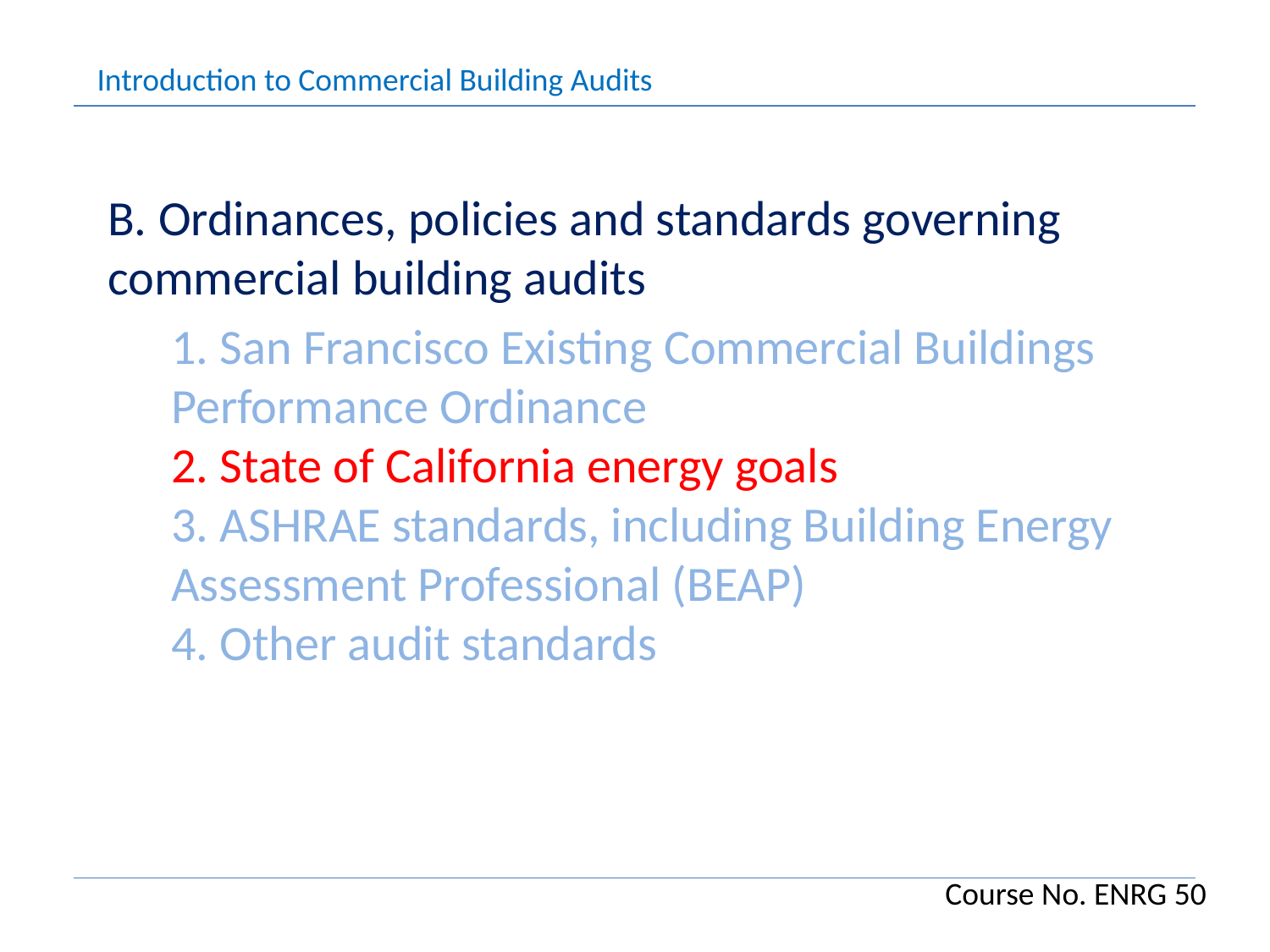

Introduction to Commercial Building Audits
B. Ordinances, policies and standards governing commercial building audits
1. San Francisco Existing Commercial Buildings Performance Ordinance
2. State of California energy goals
3. ASHRAE standards, including Building Energy Assessment Professional (BEAP)
4. Other audit standards
Course No. ENRG 50